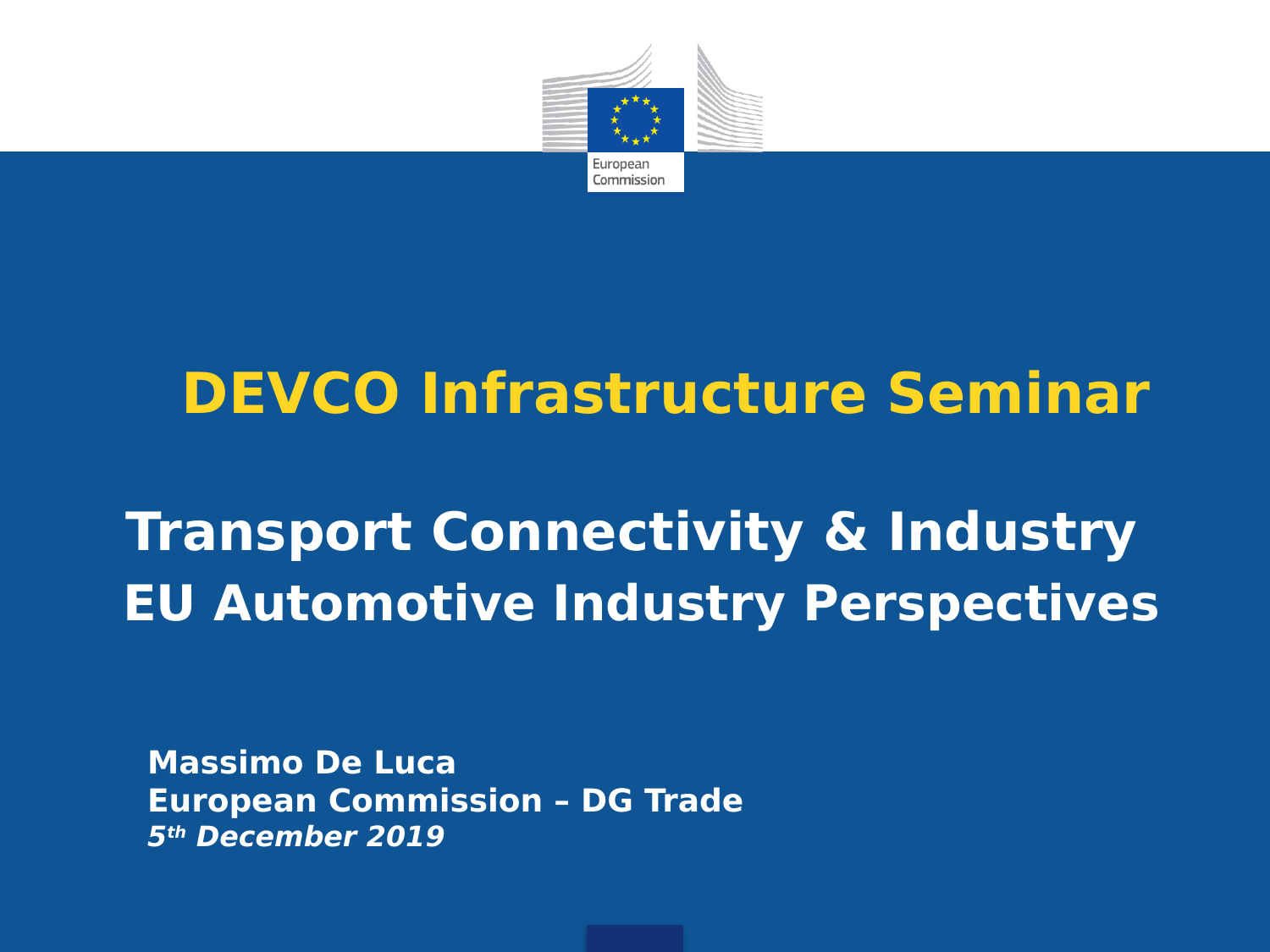

# DEVCO Infrastructure Seminar
Transport Connectivity & Industry
EU Automotive Industry Perspectives
Massimo De Luca
European Commission – DG Trade
5th December 2019